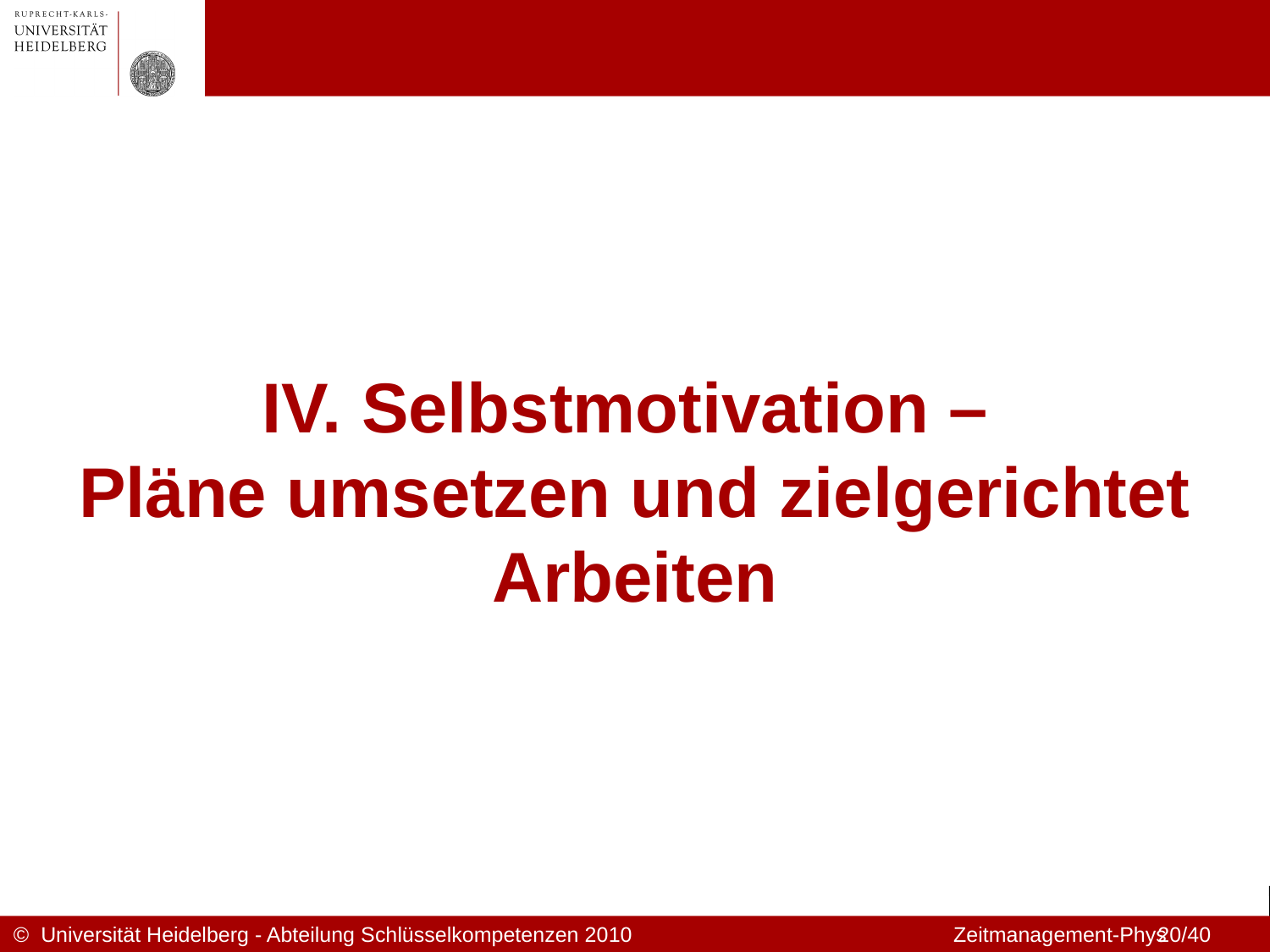

IV. Selbstmotivation –
Pläne umsetzen und zielgerichtet Arbeiten